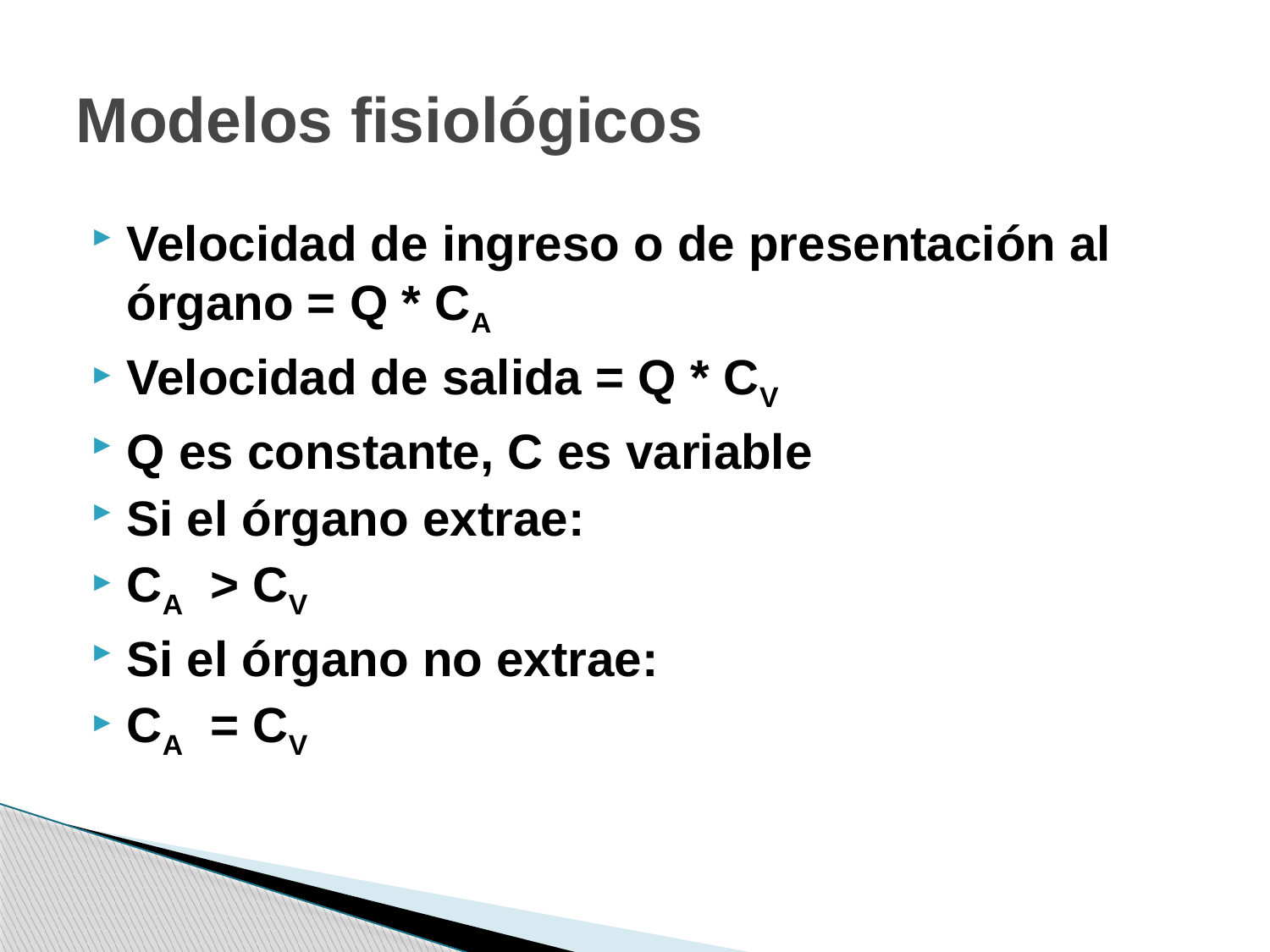

# Modelos fisiológicos
Velocidad de ingreso o de presentación al órgano = Q * CA
Velocidad de salida = Q * CV
Q es constante, C es variable
Si el órgano extrae:
CA  > CV
Si el órgano no extrae:
CA  = CV